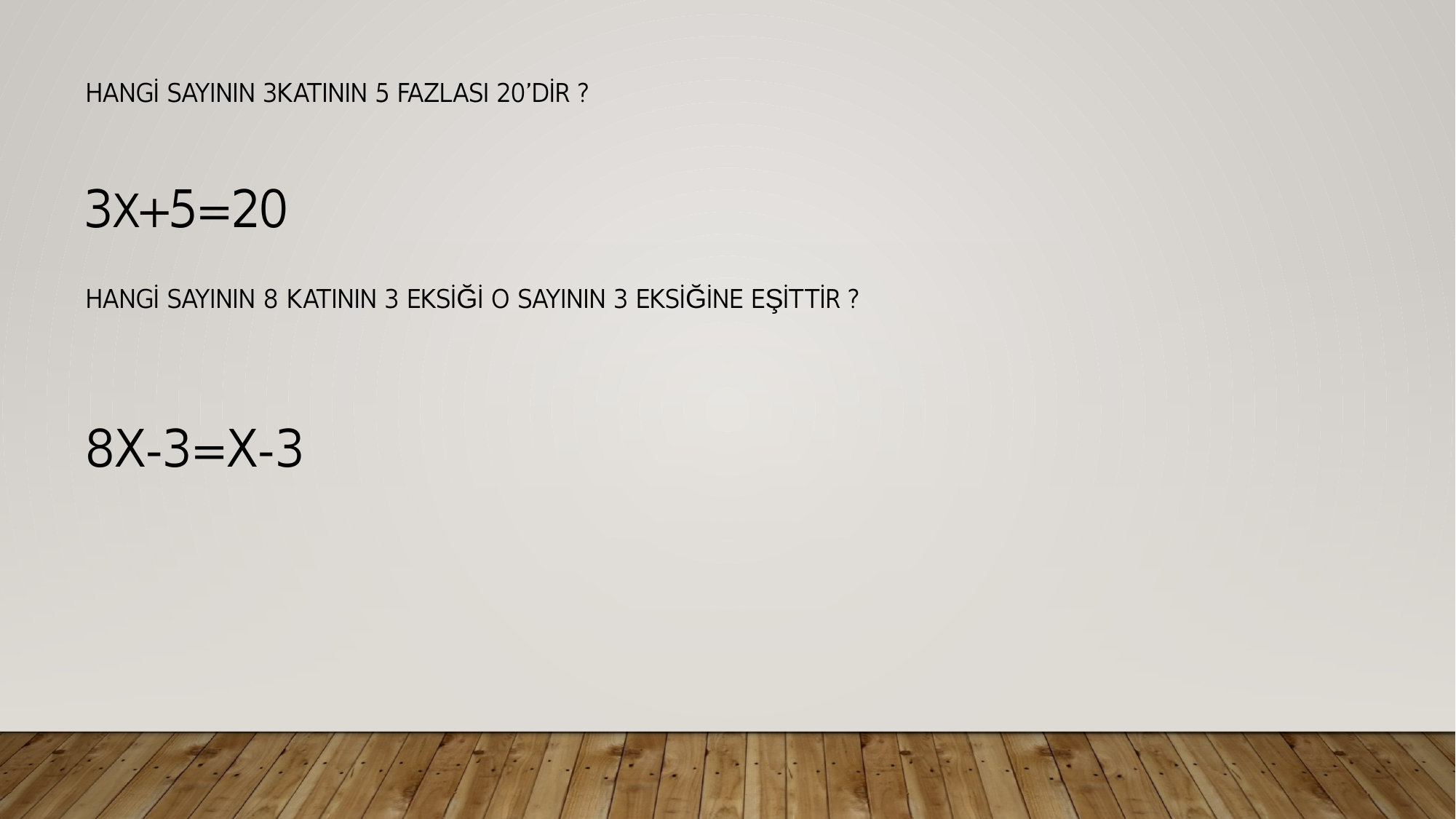

HANGİ SAYININ 3KATININ 5 FAZLASI 20’DİR ?

3X+5=20
HANGİ SAYININ 8 KATININ 3 EKSİĞİ O SAYININ 3 EKSİĞİNE EŞİTTİR ?

8X-3=X-3